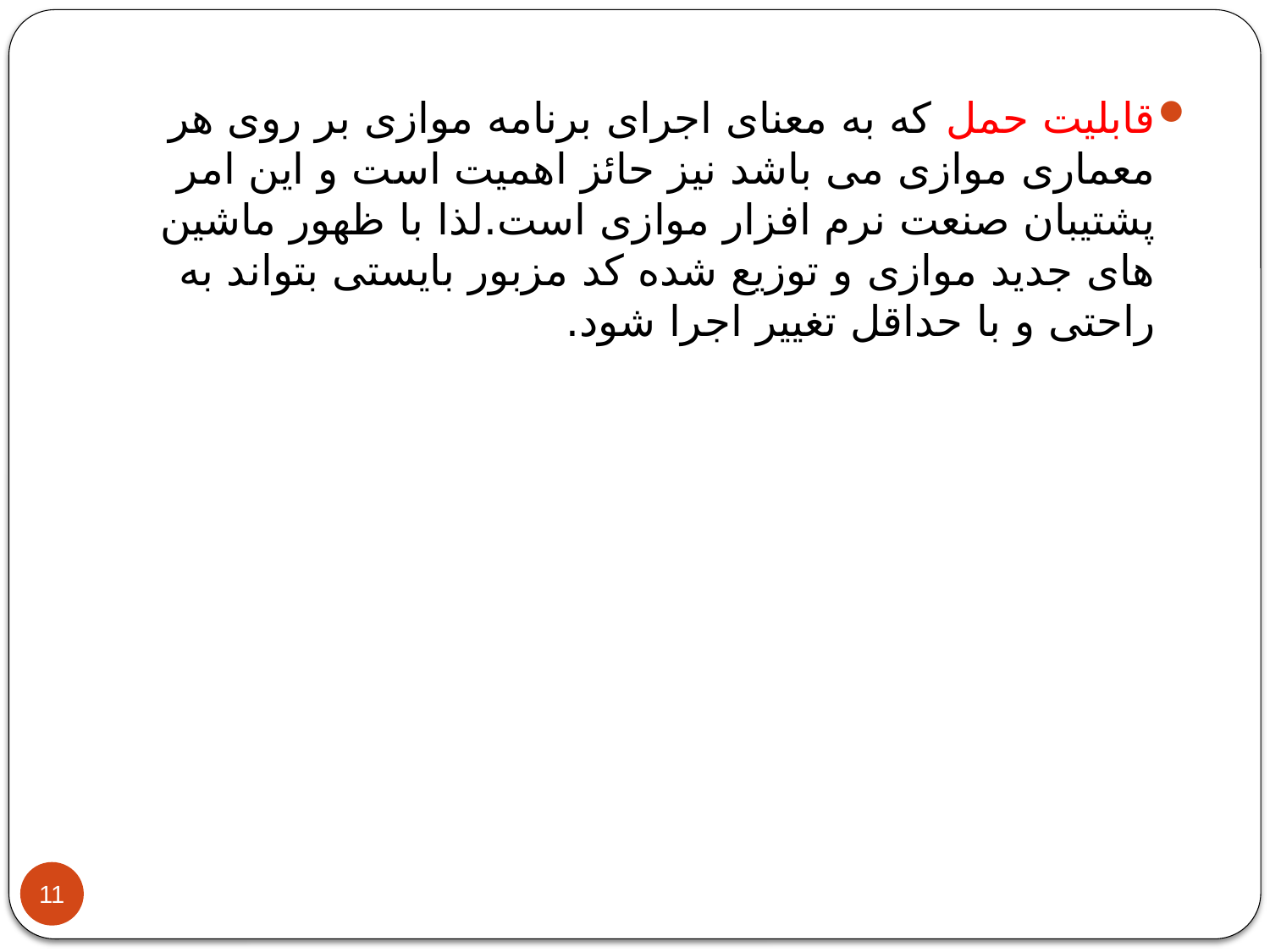

قابلیت حمل که به معنای اجرای برنامه موازی بر روی هر معماری موازی می باشد نیز حائز اهمیت است و این امر پشتیبان صنعت نرم افزار موازی است.لذا با ظهور ماشین های جدید موازی و توزیع شده کد مزبور بایستی بتواند به راحتی و با حداقل تغییر اجرا شود.
11